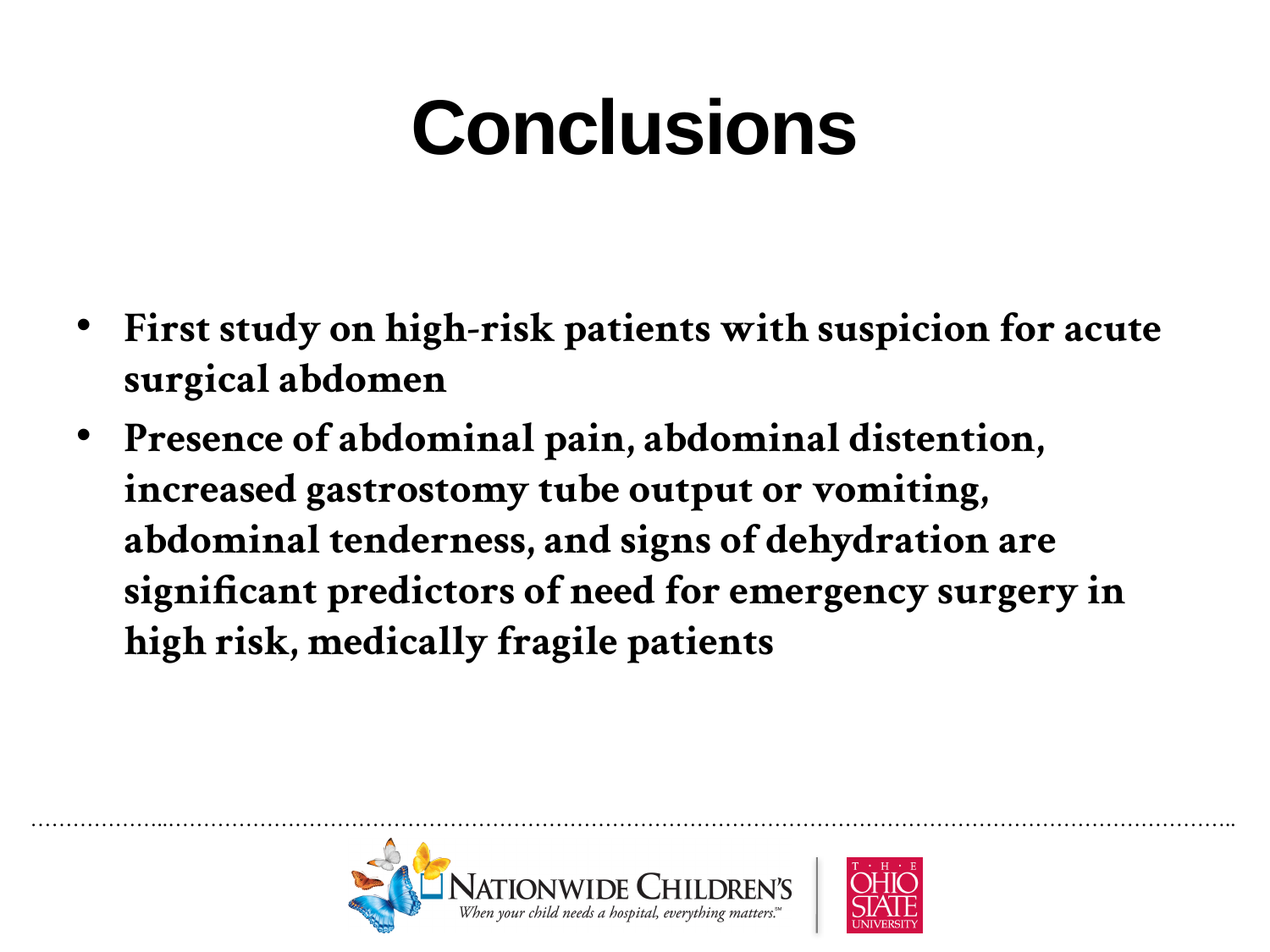

# Conclusions
First study on high-risk patients with suspicion for acute surgical abdomen
Presence of abdominal pain, abdominal distention, increased gastrostomy tube output or vomiting, abdominal tenderness, and signs of dehydration are significant predictors of need for emergency surgery in high risk, medically fragile patients